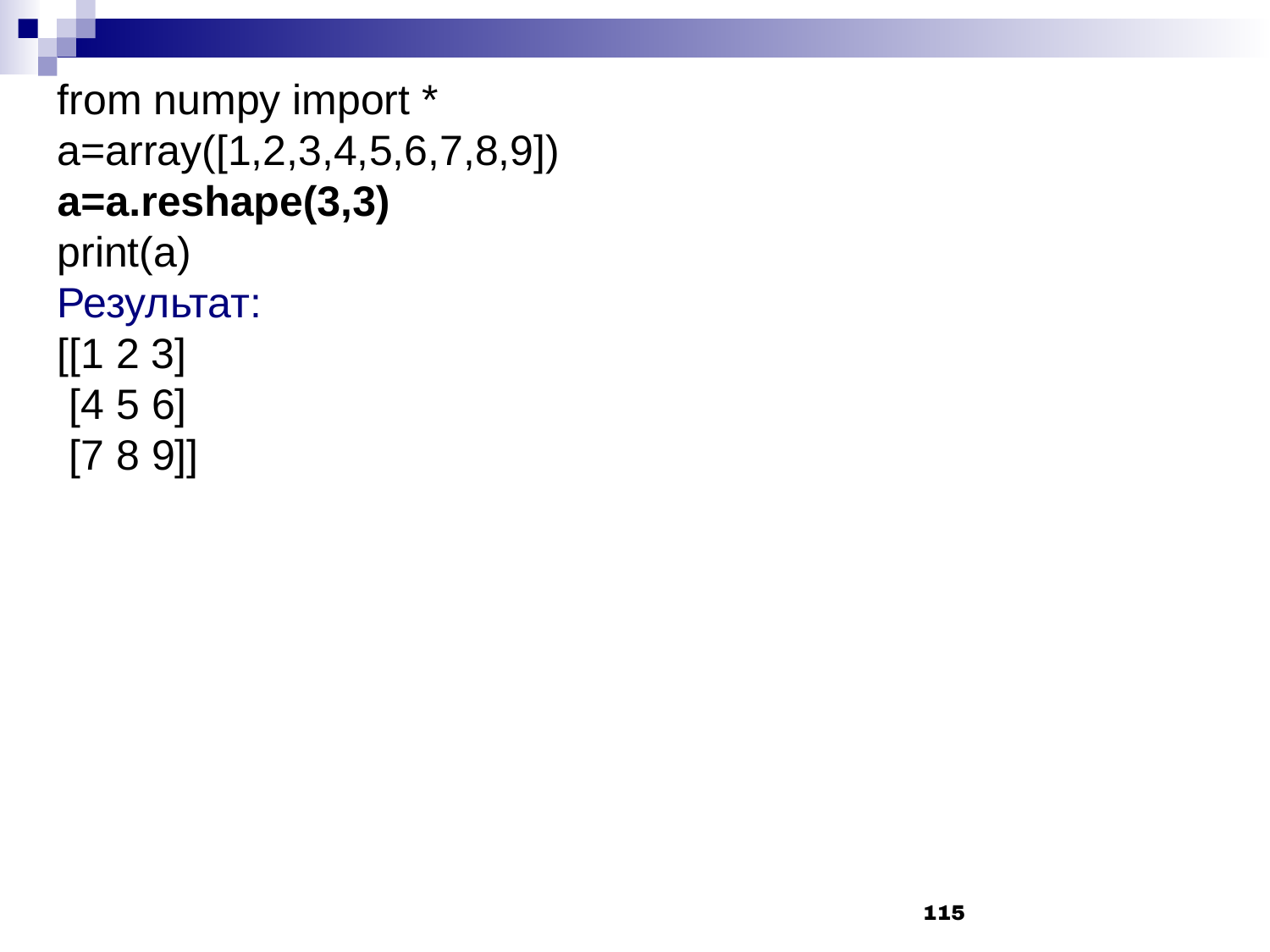

from numpy import *
a=array([1,2,3,4,5,6,7,8,9])
a=a.reshape(3,3)
print(a)
Результат:
[[1 2 3]
 [4 5 6]
 [7 8 9]]
115